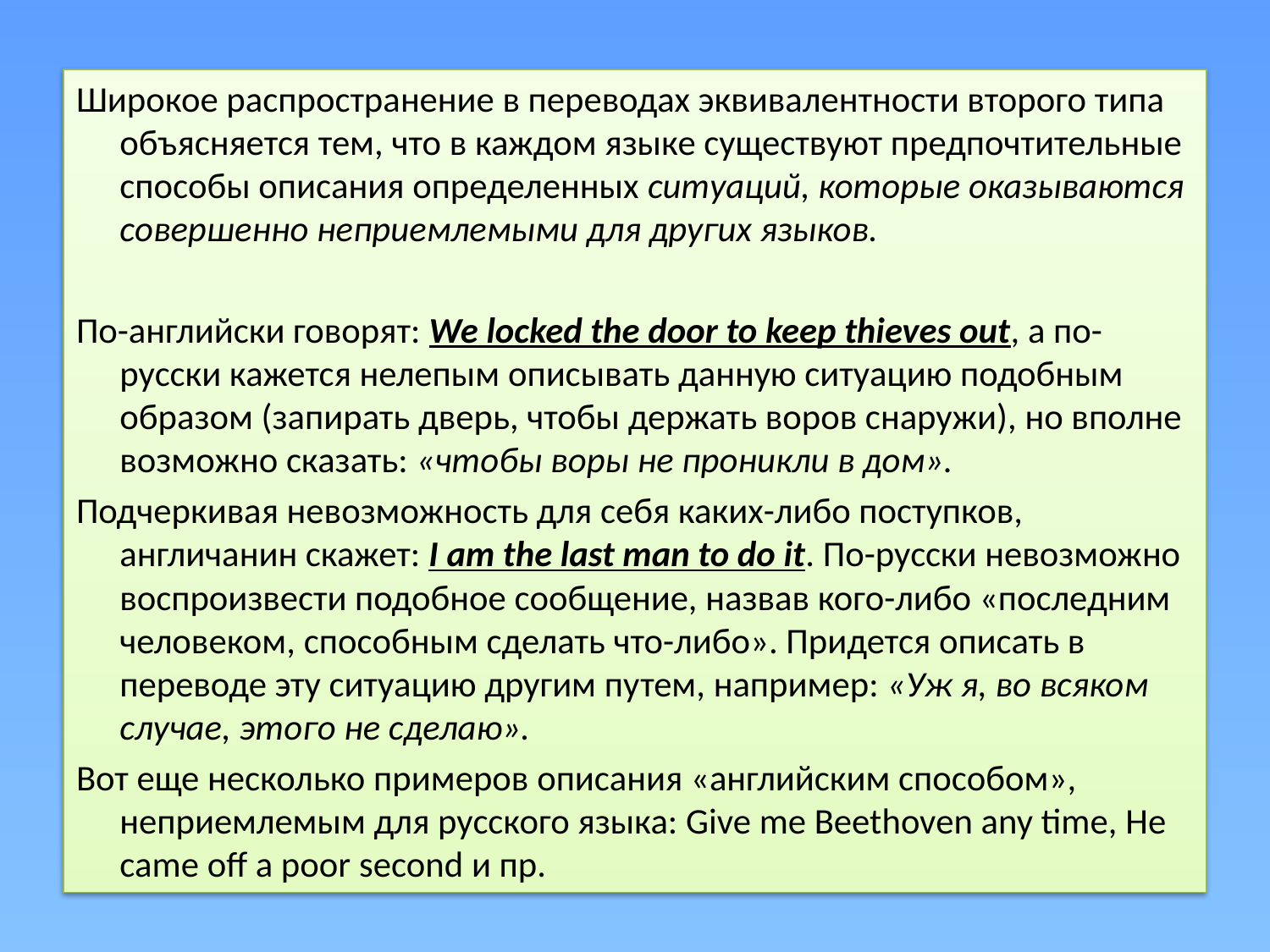

Широкое распространение в переводах эквивалентности второго типа объясняется тем, что в каждом языке существуют предпочтительные способы описания определенных ситуаций, которые оказываются совершенно неприемлемыми для других языков.

По-английски говорят: We locked the door to keep thieves out, а по-русски кажется нелепым описывать данную ситуацию подобным образом (запирать дверь, чтобы держать воров снаружи), но вполне возможно сказать: «чтобы воры не проникли в дом».
Подчеркивая невозможность для себя каких-либо поступков, англичанин скажет: I am the last man to do it. По-русски невозможно воспроизвести подобное сообщение, назвав кого-либо «последним человеком, способным сделать что-либо». Придется описать в переводе эту ситуацию другим пу­тем, например: «Уж я, во всяком случае, этого не сделаю».
Вот еще несколько примеров описания «английским способом», неприемлемым для русского языка: Give me Beethoven any time, He came off a poor second и пр.